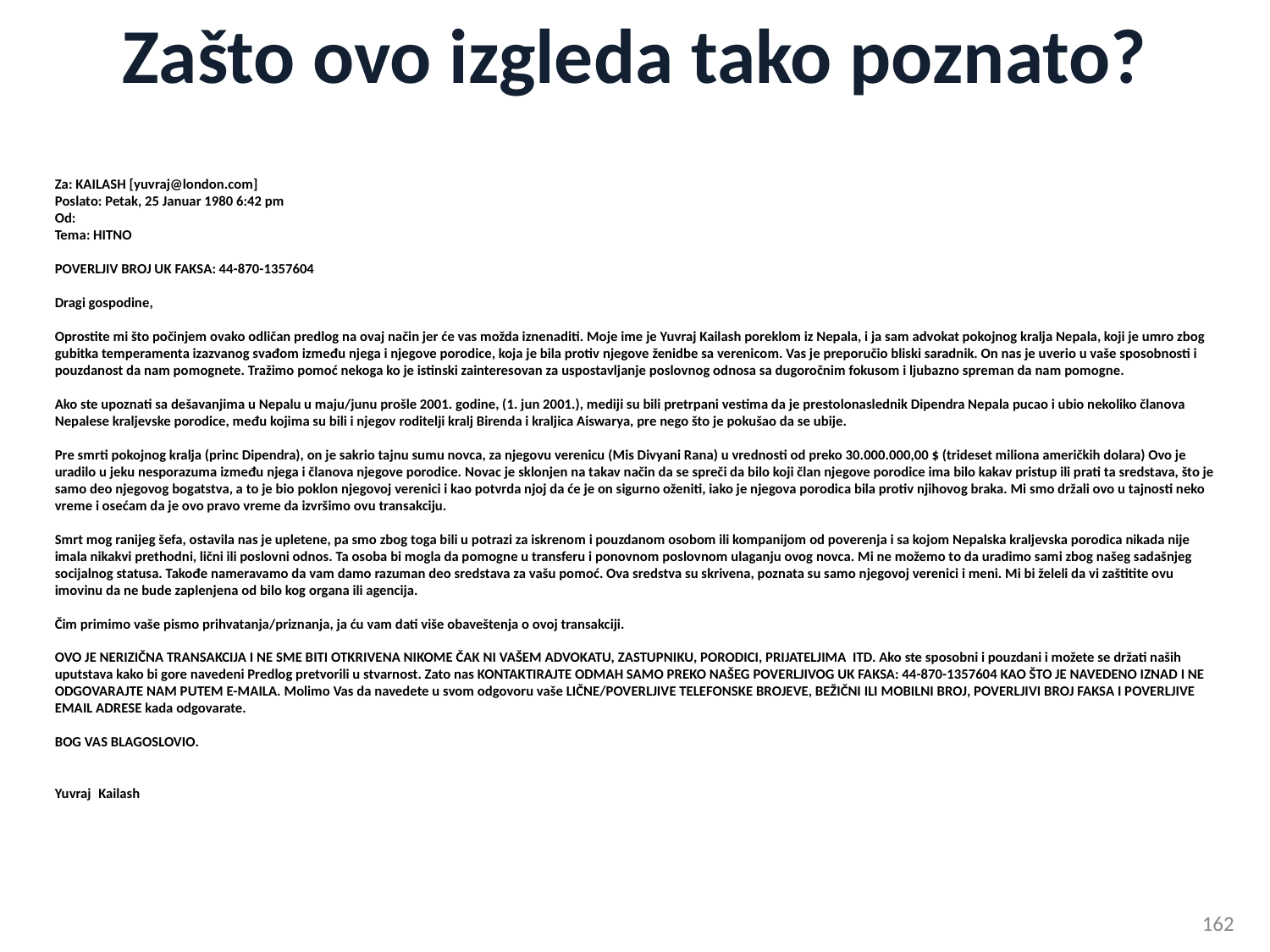

# Zašto ovo izgleda tako poznato?
Za: KAILASH [yuvraj@london.com]
Poslato: Petak, 25 Januar 1980 6:42 pm
Od:
Tema: HITNO

POVERLJIV BROJ UK FAKSA: 44-870-1357604

Dragi gospodine,

Oprostite mi što počinjem ovako odličan predlog na ovaj način jer će vas možda iznenaditi. Moje ime je Yuvraj Kailash poreklom iz Nepala, i ja sam advokat pokojnog kralja Nepala, koji je umro zbog gubitka temperamenta izazvanog svađom između njega i njegove porodice, koja je bila protiv njegove ženidbe sa verenicom. Vas je preporučio bliski saradnik. On nas je uverio u vaše sposobnosti i pouzdanost da nam pomognete. Tražimo pomoć nekoga ko je istinski zainteresovan za uspostavljanje poslovnog odnosa sa dugoročnim fokusom i ljubazno spreman da nam pomogne.

Ako ste upoznati sa dešavanjima u Nepalu u maju/junu prošle 2001. godine, (1. jun 2001.), mediji su bili pretrpani vestima da je prestolonaslednik Dipendra Nepala pucao i ubio nekoliko članova Nepalese kraljevske porodice, među kojima su bili i njegov roditelji kralj Birenda i kraljica Aiswarya, pre nego što je pokušao da se ubije.

Pre smrti pokojnog kralja (princ Dipendra), on je sakrio tajnu sumu novca, za njegovu verenicu (Mis Divyani Rana) u vrednosti od preko 30.000.000,00 $ (trideset miliona američkih dolara) Ovo je uradilo u jeku nesporazuma između njega i članova njegove porodice. Novac je sklonjen na takav način da se spreči da bilo koji član njegove porodice ima bilo kakav pristup ili prati ta sredstava, što je samo deo njegovog bogatstva, a to je bio poklon njegovoj verenici i kao potvrda njoj da će je on sigurno oženiti, iako je njegova porodica bila protiv njihovog braka. Mi smo držali ovo u tajnosti neko vreme i osećam da je ovo pravo vreme da izvršimo ovu transakciju.

Smrt mog ranijeg šefa, ostavila nas je upletene, pa smo zbog toga bili u potrazi za iskrenom i pouzdanom osobom ili kompanijom od poverenja i sa kojom Nepalska kraljevska porodica nikada nije imala nikakvi prethodni, lični ili poslovni odnos. Ta osoba bi mogla da pomogne u transferu i ponovnom poslovnom ulaganju ovog novca. Mi ne možemo to da uradimo sami zbog našeg sadašnjeg socijalnog statusa. Takođe nameravamo da vam damo razuman deo sredstava za vašu pomoć. Ova sredstva su skrivena, poznata su samo njegovoj verenici i meni. Mi bi želeli da vi zaštitite ovu imovinu da ne bude zaplenjena od bilo kog organa ili agencija.

Čim primimo vaše pismo prihvatanja/priznanja, ja ću vam dati više obaveštenja o ovoj transakciji.

OVO JE NERIZIČNA TRANSAKCIJA I NE SME BITI OTKRIVENA NIKOME ČAK NI VAŠEM ADVOKATU, ZASTUPNIKU, PORODICI, PRIJATELJIMA  ITD. Ako ste sposobni i pouzdani i možete se držati naših uputstava kako bi gore navedeni Predlog pretvorili u stvarnost. Zato nas KONTAKTIRAЈTE ODMAH SAMO PREKO NAŠEG POVERLЈIVOG UK FAKSA: 44-870-1357604 KAO ŠTO JE NAVEDENO IZNAD I NE ODGOVARAJTE NAM PUTEM E-MAILA. Molimo Vas da navedete u svom odgovoru vaše LIČNE/POVERLJIVE TELEFONSKE BROJEVE, BEŽIČNI ILI MOBILNI BROJ, POVERLJIVI BROJ FAKSA I POVERLJIVE EMAIL ADRESE kada odgovarate.

BOG VAS BLAGOSLOVIO.

Yuvraj Kailash

162